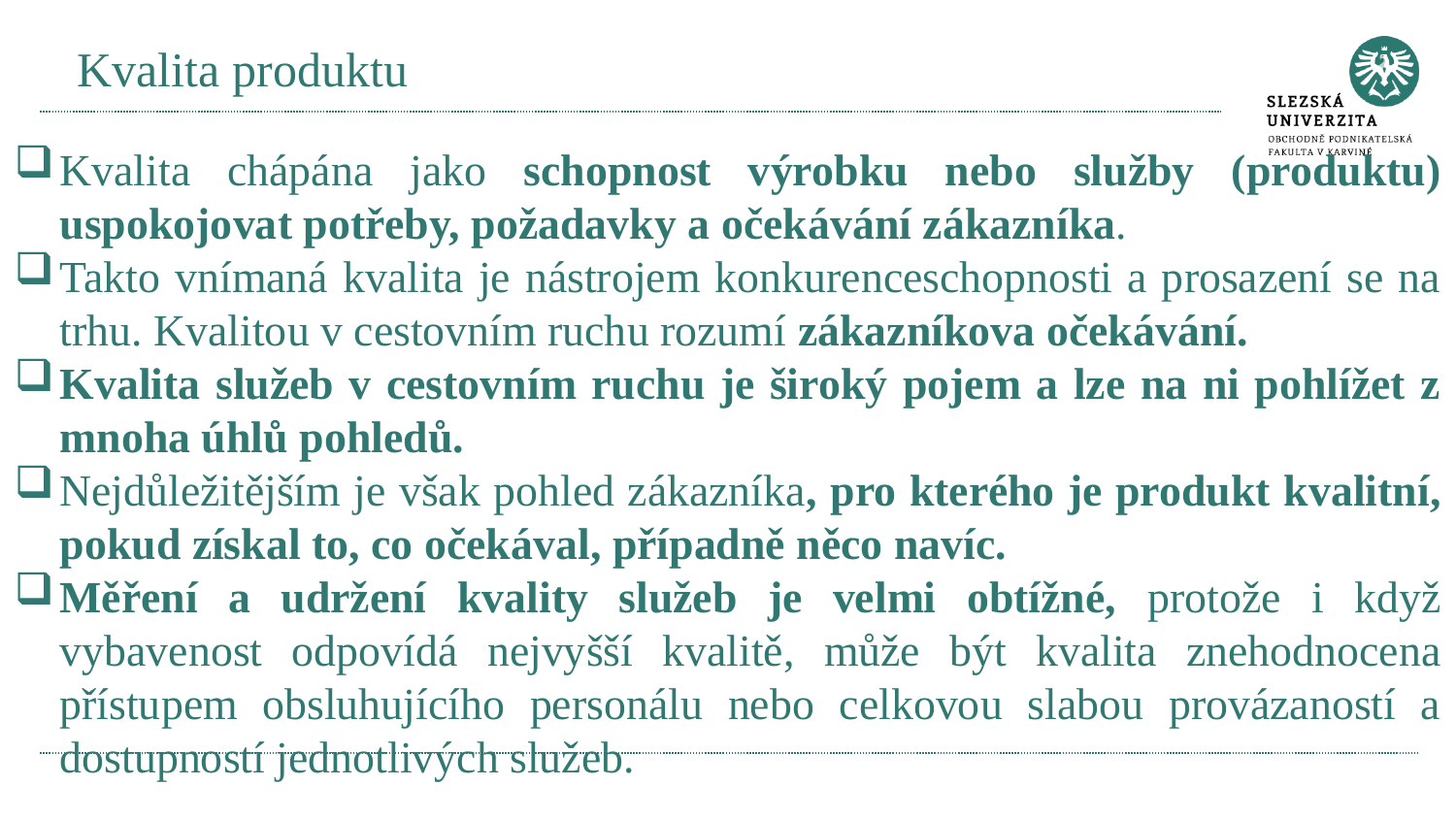

# Kvalita produktu
Kvalita chápána jako schopnost výrobku nebo služby (produktu) uspokojovat potřeby, požadavky a očekávání zákazníka.
Takto vnímaná kvalita je nástrojem konkurenceschopnosti a prosazení se na trhu. Kvalitou v cestovním ruchu rozumí zákazníkova očekávání.
Kvalita služeb v cestovním ruchu je široký pojem a lze na ni pohlížet z mnoha úhlů pohledů.
Nejdůležitějším je však pohled zákazníka, pro kterého je produkt kvalitní, pokud získal to, co očekával, případně něco navíc.
Měření a udržení kvality služeb je velmi obtížné, protože i když vybavenost odpovídá nejvyšší kvalitě, může být kvalita znehodnocena přístupem obsluhujícího personálu nebo celkovou slabou provázaností a dostupností jednotlivých služeb.